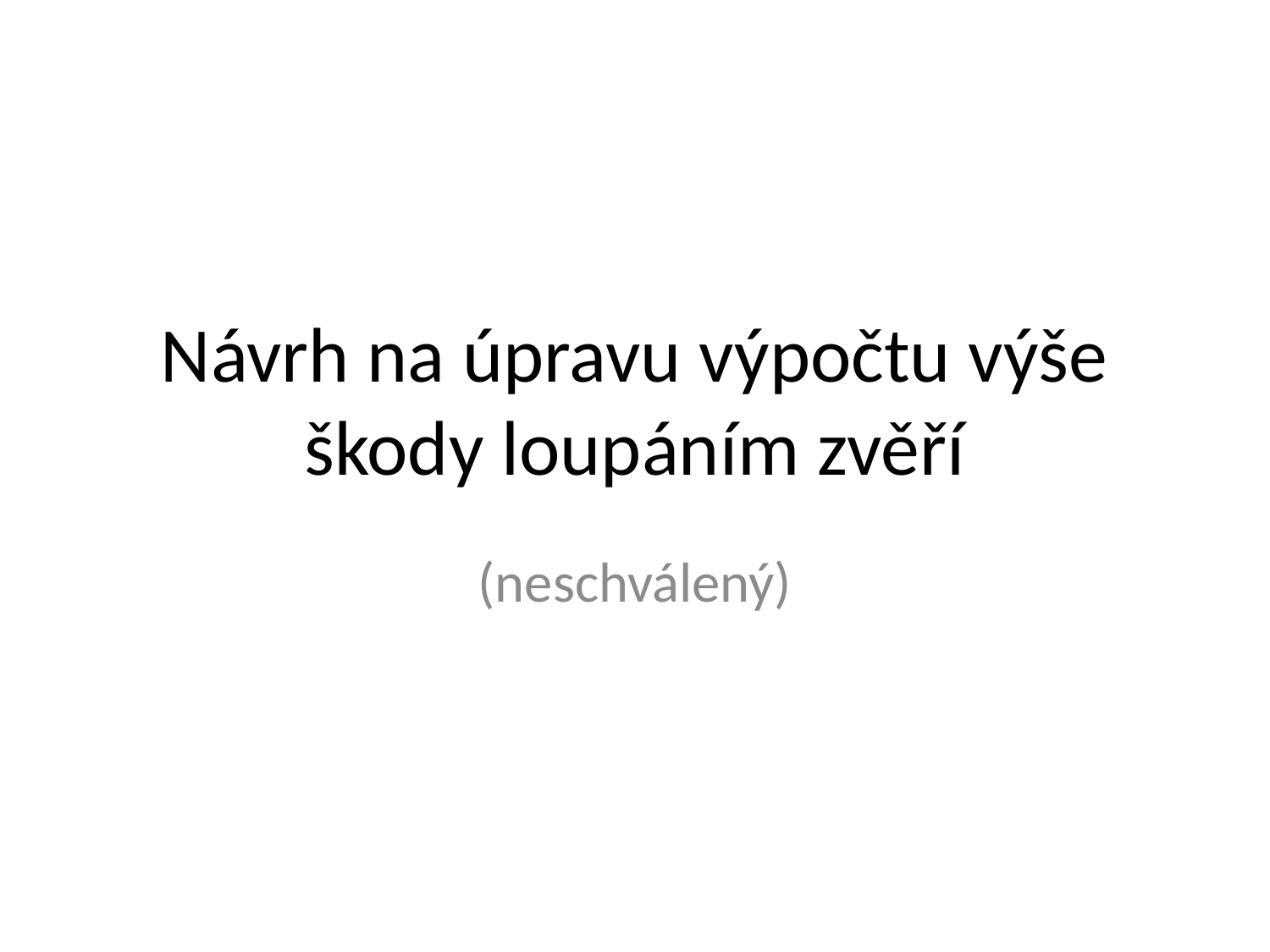

# Návrh na úpravu výpočtu výše škody loupáním zvěří
(neschválený)